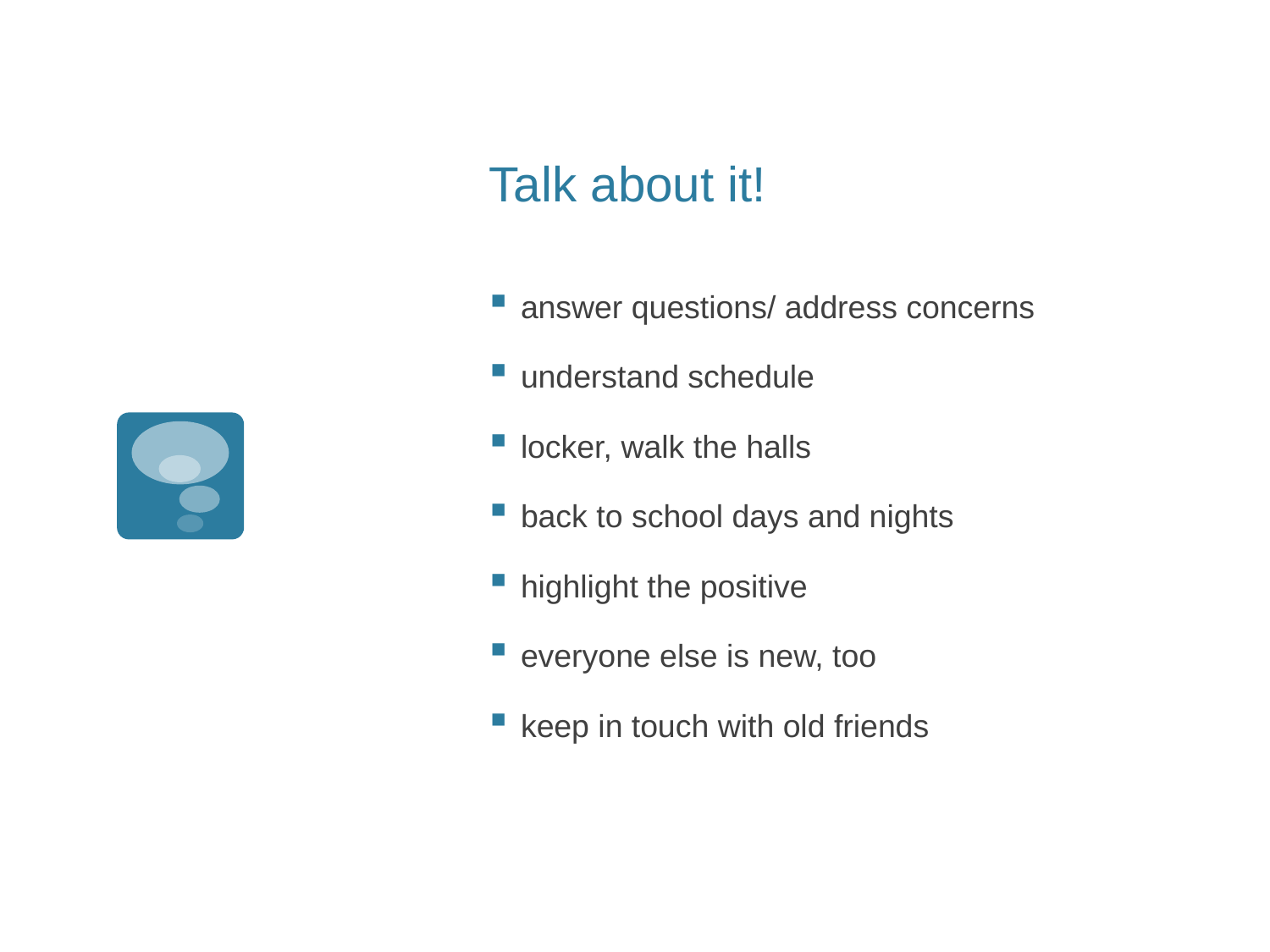

# Talk about it!
answer questions/ address concerns
understand schedule
locker, walk the halls
back to school days and nights
highlight the positive
everyone else is new, too
keep in touch with old friends